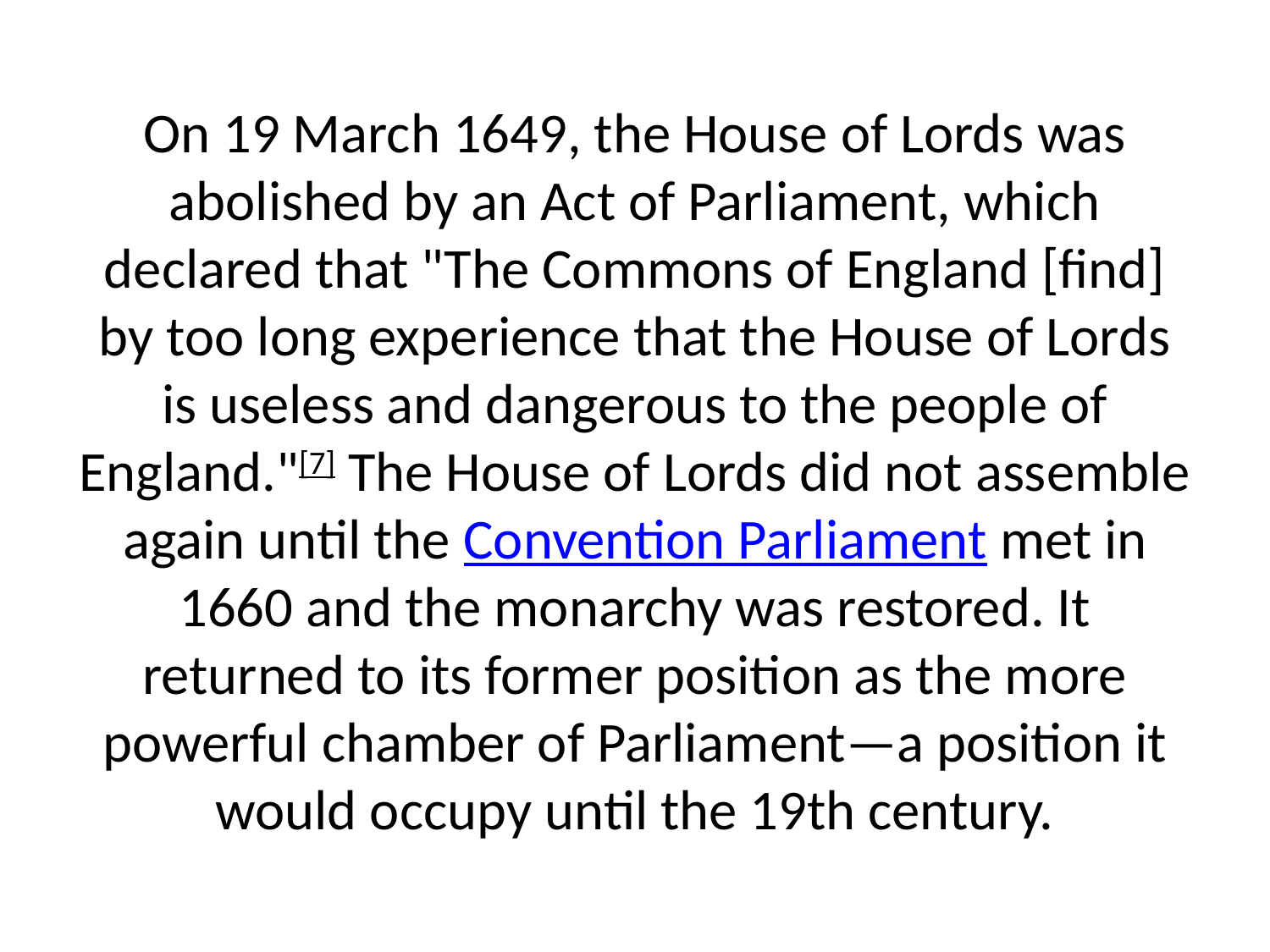

# On 19 March 1649, the House of Lords was abolished by an Act of Parliament, which declared that "The Commons of England [find] by too long experience that the House of Lords is useless and dangerous to the people of England."[7] The House of Lords did not assemble again until the Convention Parliament met in 1660 and the monarchy was restored. It returned to its former position as the more powerful chamber of Parliament—a position it would occupy until the 19th century.